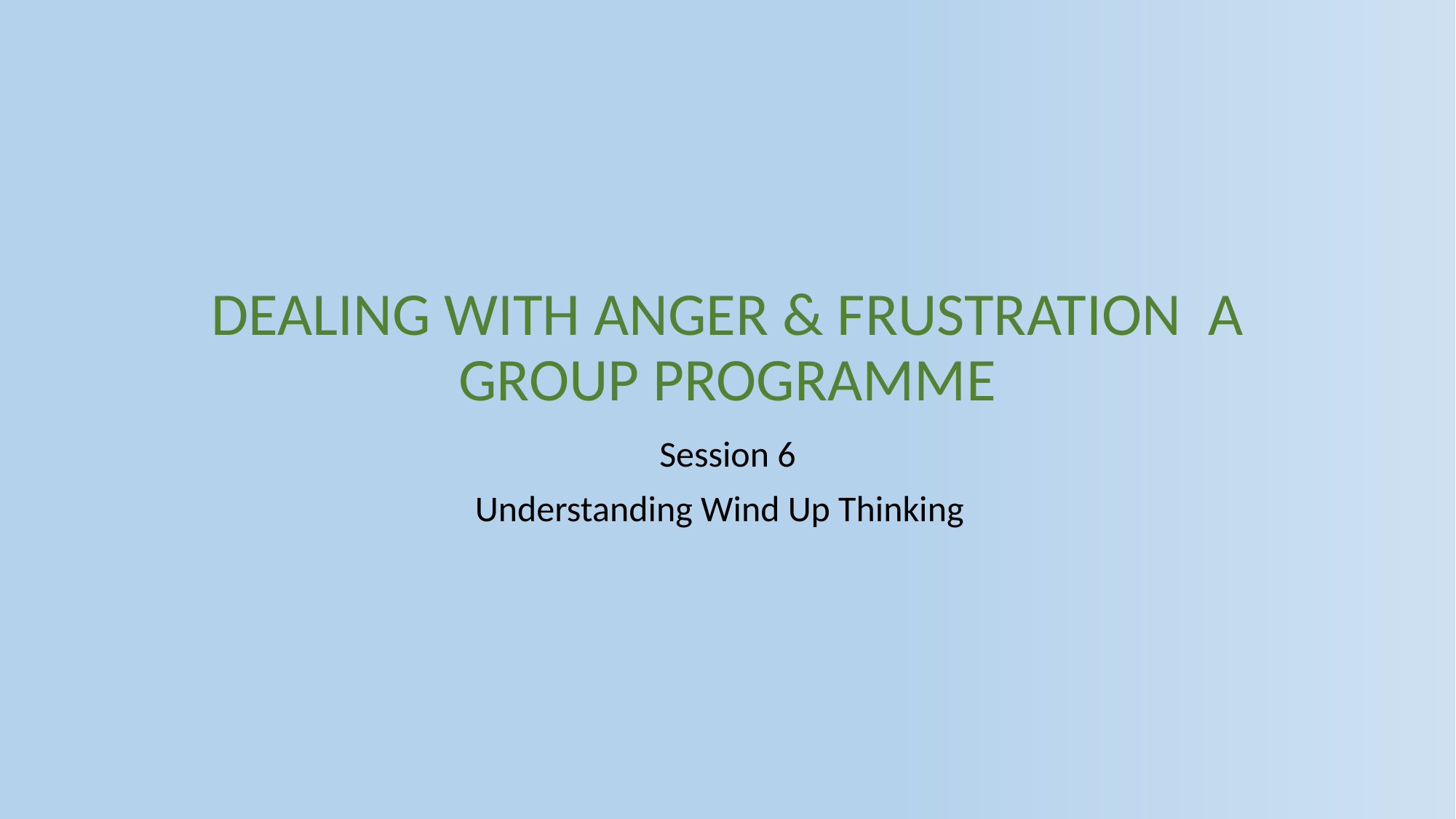

# DEALING WITH ANGER & FRUSTRATION  A GROUP PROGRAMME
Session 6
Understanding Wind Up Thinking